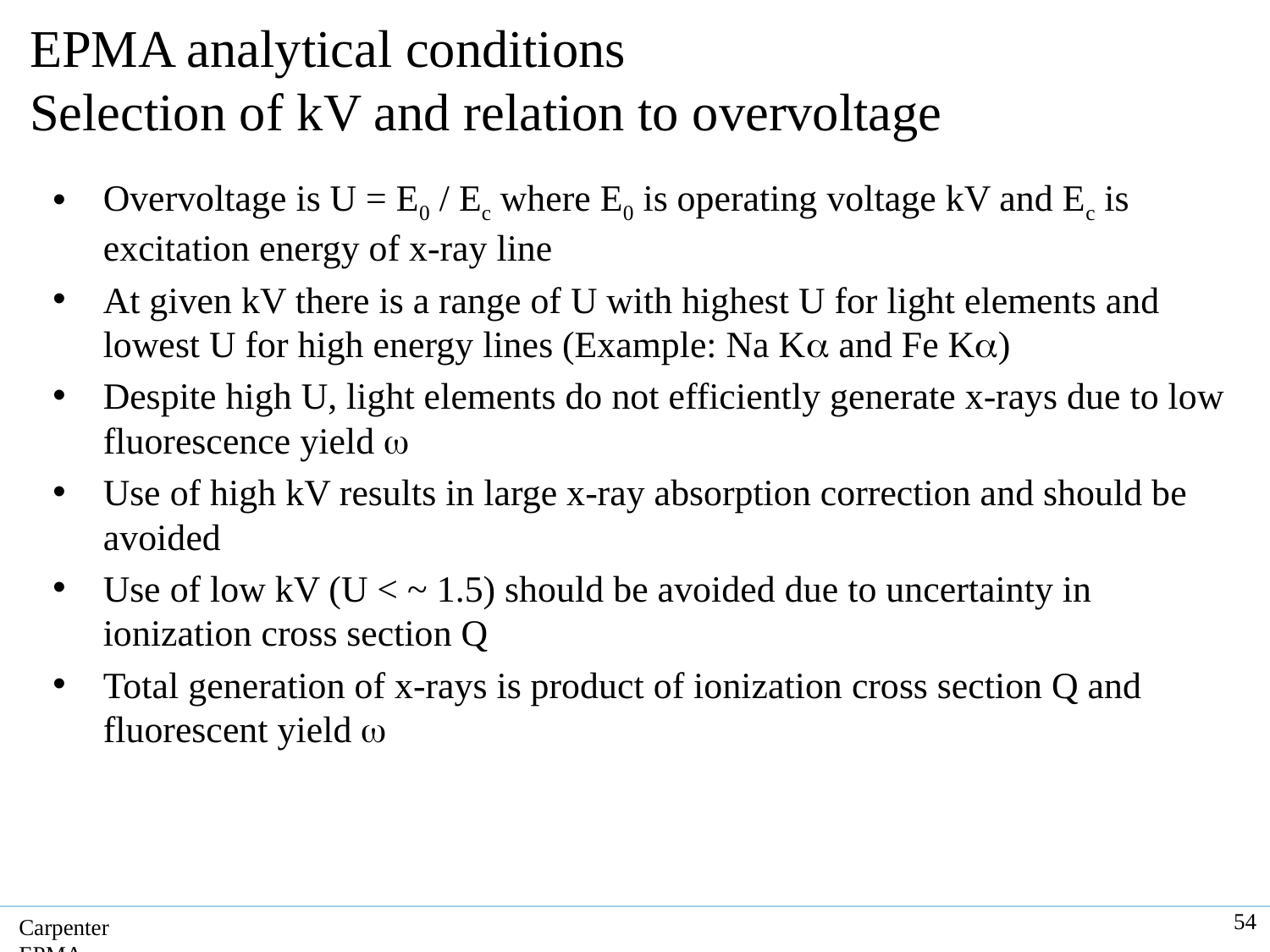

# EPMA analytical conditions Selection of kV and relation to overvoltage
Overvoltage is U = E0 / Ec where E0 is operating voltage kV and Ec is excitation energy of x-ray line
At given kV there is a range of U with highest U for light elements and lowest U for high energy lines (Example: Na Kα and Fe Kα)
Despite high U, light elements do not efficiently generate x-rays due to low fluorescence yield ω
Use of high kV results in large x-ray absorption correction and should be avoided
Use of low kV (U < ~ 1.5) should be avoided due to uncertainty in ionization cross section Q
Total generation of x-rays is product of ionization cross section Q and fluorescent yield ω
54
Carpenter EPMA Overview 2013